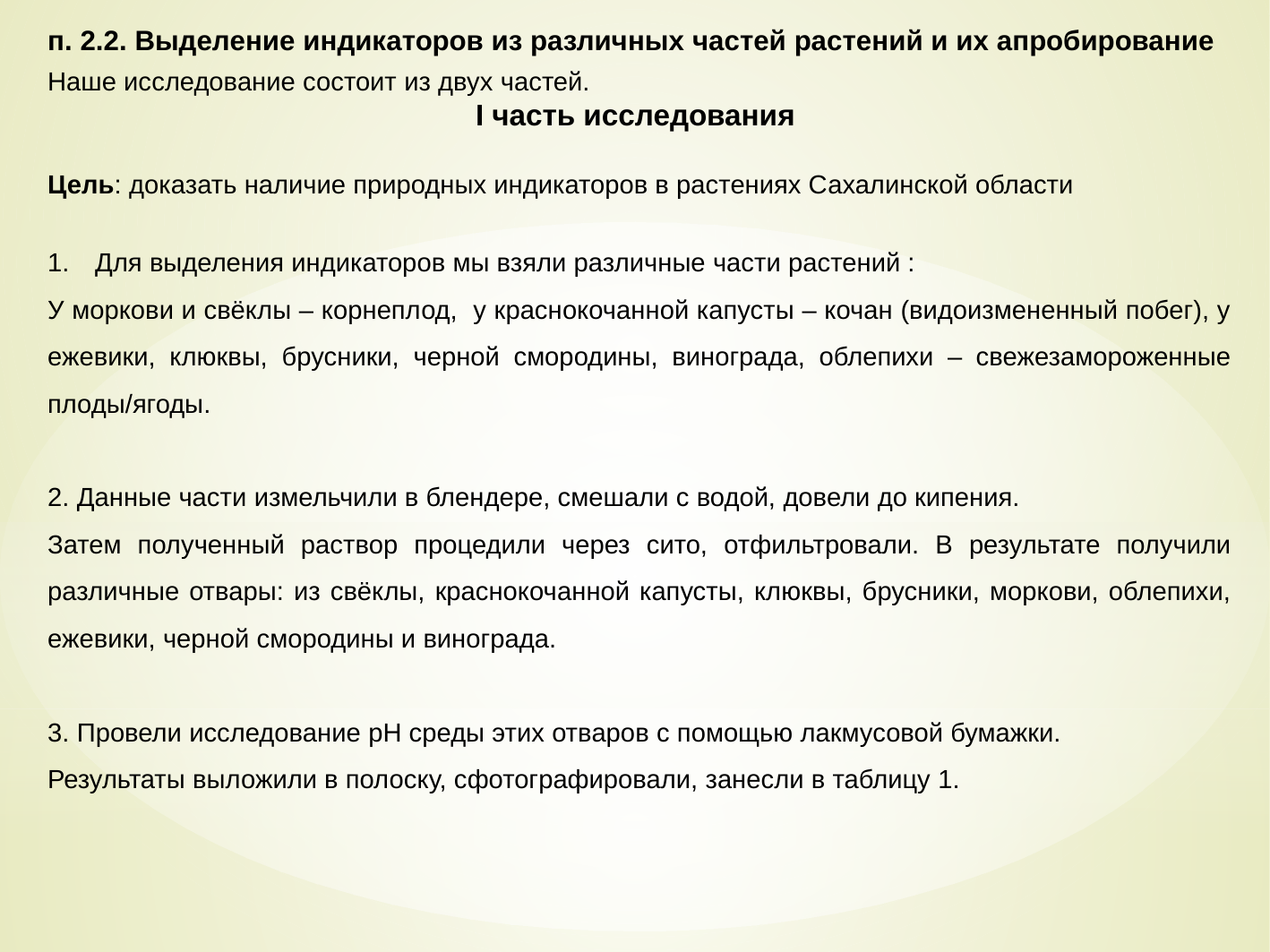

п. 2.2. Выделение индикаторов из различных частей растений и их апробирование
Наше исследование состоит из двух частей.
I часть исследования

Цель: доказать наличие природных индикаторов в растениях Сахалинской области

Для выделения индикаторов мы взяли различные части растений :
У моркови и свёклы – корнеплод,  у краснокочанной капусты – кочан (видоизмененный побег), у ежевики, клюквы, брусники, черной смородины, винограда, облепихи – свежезамороженные плоды/ягоды.

2. Данные части измельчили в блендере, смешали с водой, довели до кипения.
Затем полученный раствор процедили через сито, отфильтровали. В результате получили различные отвары: из свёклы, краснокочанной капусты, клюквы, брусники, моркови, облепихи, ежевики, черной смородины и винограда.

3. Провели исследование pH среды этих отваров с помощью лакмусовой бумажки.
Результаты выложили в полоску, сфотографировали, занесли в таблицу 1.